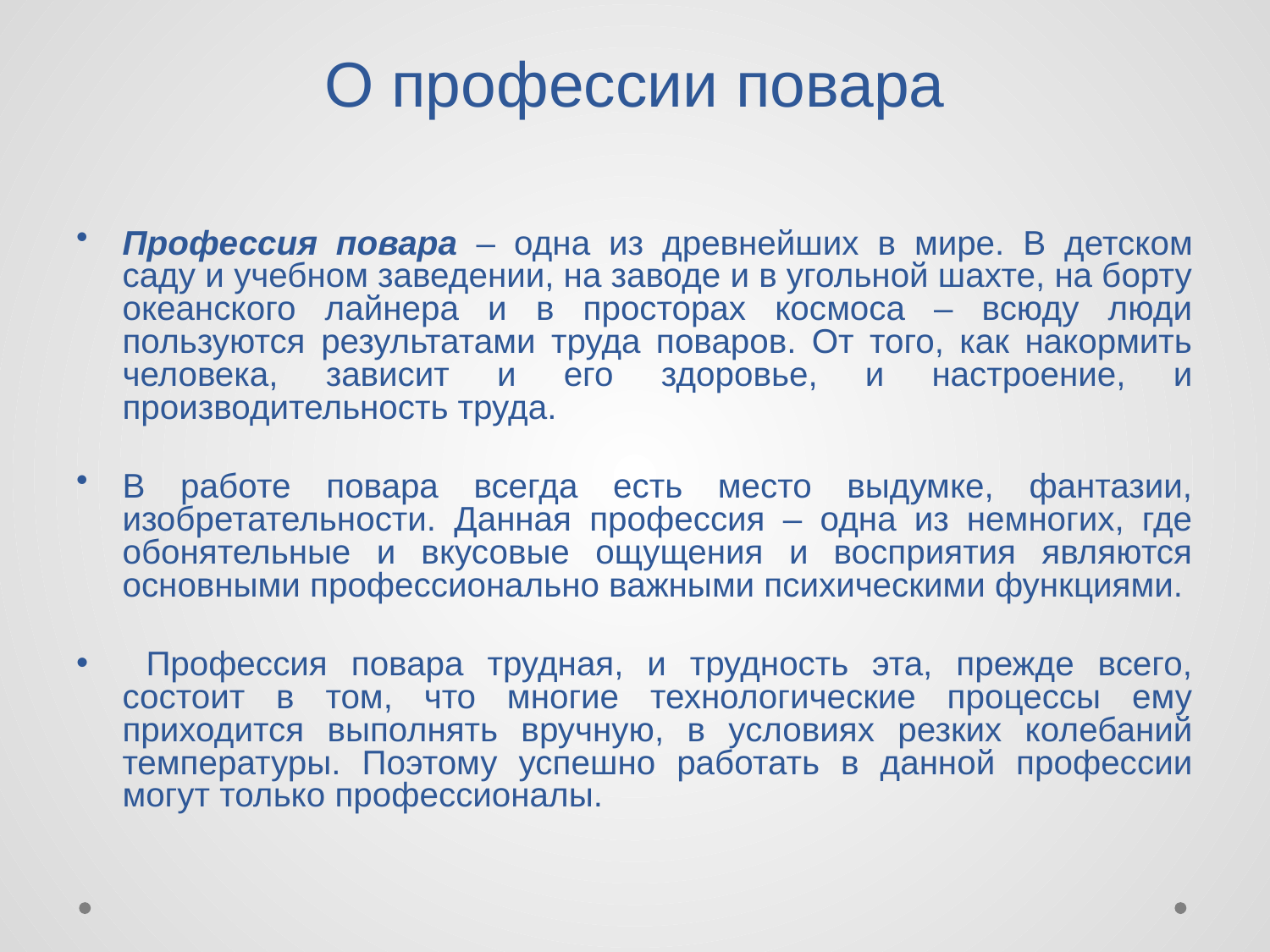

# О профессии повара
Профессия повара – одна из древнейших в мире. В детском саду и учебном заведении, на заводе и в угольной шахте, на борту океанского лайнера и в просторах космоса – всюду люди пользуются результатами труда поваров. От того, как накормить человека, зависит и его здоровье, и настроение, и производительность труда.

В работе повара всегда есть место выдумке, фантазии, изобретательности. Данная профессия – одна из немногих, где обонятельные и вкусовые ощущения и восприятия являются основными профессионально важными психическими функциями.

 Профессия повара трудная, и трудность эта, прежде всего, состоит в том, что многие технологические процессы ему приходится выполнять вручную, в условиях резких колебаний температуры. Поэтому успешно работать в данной профессии могут только профессионалы.